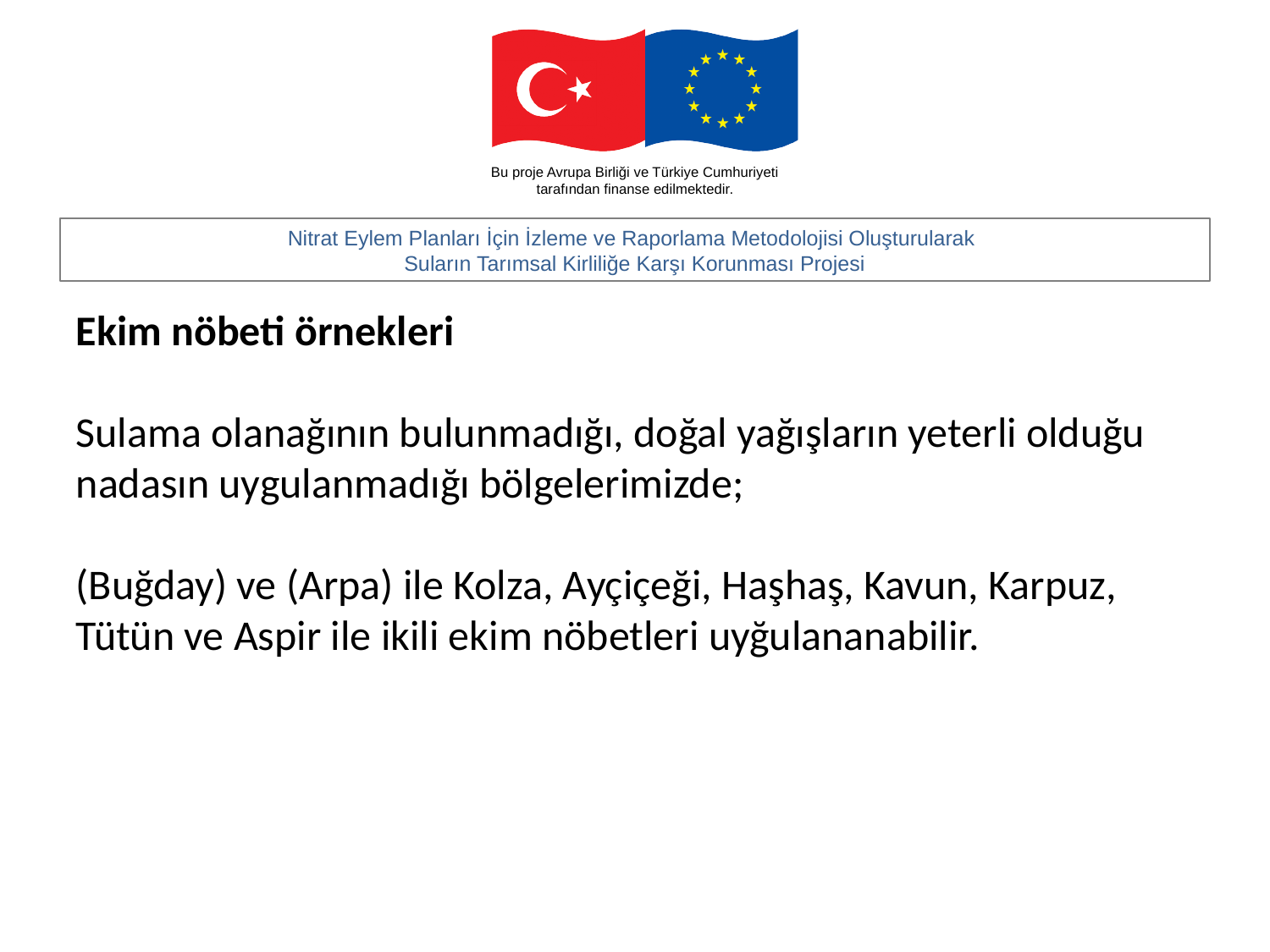

Ekim nöbeti örnekleri

Sulama olanağının bulunmadığı, doğal yağışların yeterli olduğu nadasın uygulanmadığı bölgelerimizde;

(Buğday) ve (Arpa) ile Kolza, Ayçiçeği, Haşhaş, Kavun, Karpuz, Tütün ve Aspir ile ikili ekim nöbetleri uyğulananabilir.